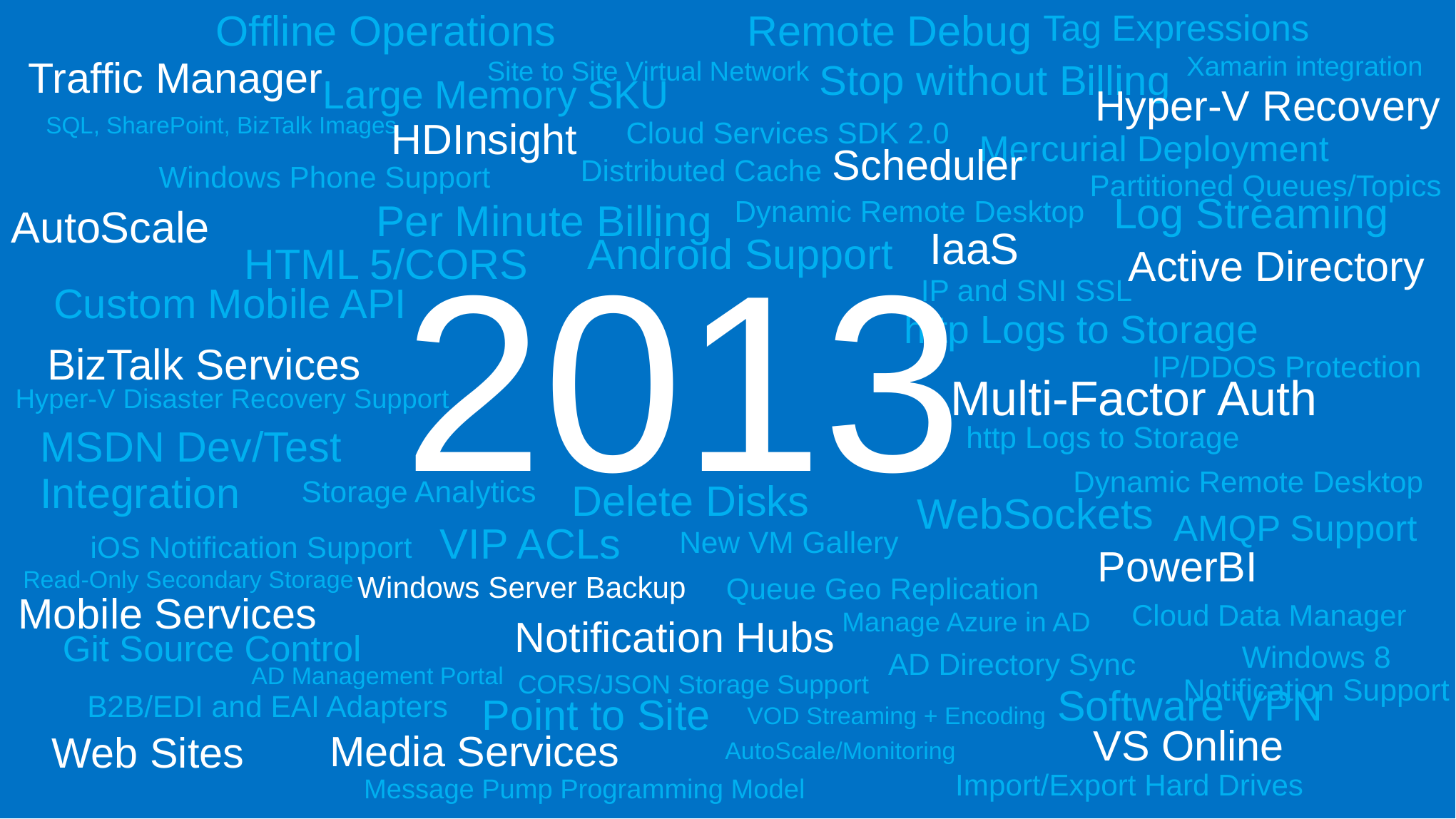

Offline Operations
Remote Debug
Tag Expressions
Xamarin integration
Traffic Manager
Site to Site Virtual Network
Stop without Billing
Large Memory SKU
Hyper-V Recovery
SQL, SharePoint, BizTalk Images
HDInsight
Cloud Services SDK 2.0
Mercurial Deployment
Scheduler
Distributed Cache
Windows Phone Support
Partitioned Queues/Topics
Log Streaming
Dynamic Remote Desktop
Per Minute Billing
AutoScale
IaaS
Android Support
HTML 5/CORS
Active Directory
2013
IP and SNI SSL
Custom Mobile API
http Logs to Storage
BizTalk Services
IP/DDOS Protection
Multi-Factor Auth
Hyper-V Disaster Recovery Support
http Logs to Storage
MSDN Dev/Test Integration
Dynamic Remote Desktop
Storage Analytics
Delete Disks
WebSockets
AMQP Support
VIP ACLs
New VM Gallery
iOS Notification Support
PowerBI
Read-Only Secondary Storage
Windows Server Backup
Queue Geo Replication
Mobile Services
Cloud Data Manager
Manage Azure in AD
Notification Hubs
Git Source Control
Windows 8 Notification Support
AD Directory Sync
AD Management Portal
CORS/JSON Storage Support
Software VPN
B2B/EDI and EAI Adapters
Point to Site
VOD Streaming + Encoding
VS Online
Media Services
Web Sites
AutoScale/Monitoring
Import/Export Hard Drives
Message Pump Programming Model